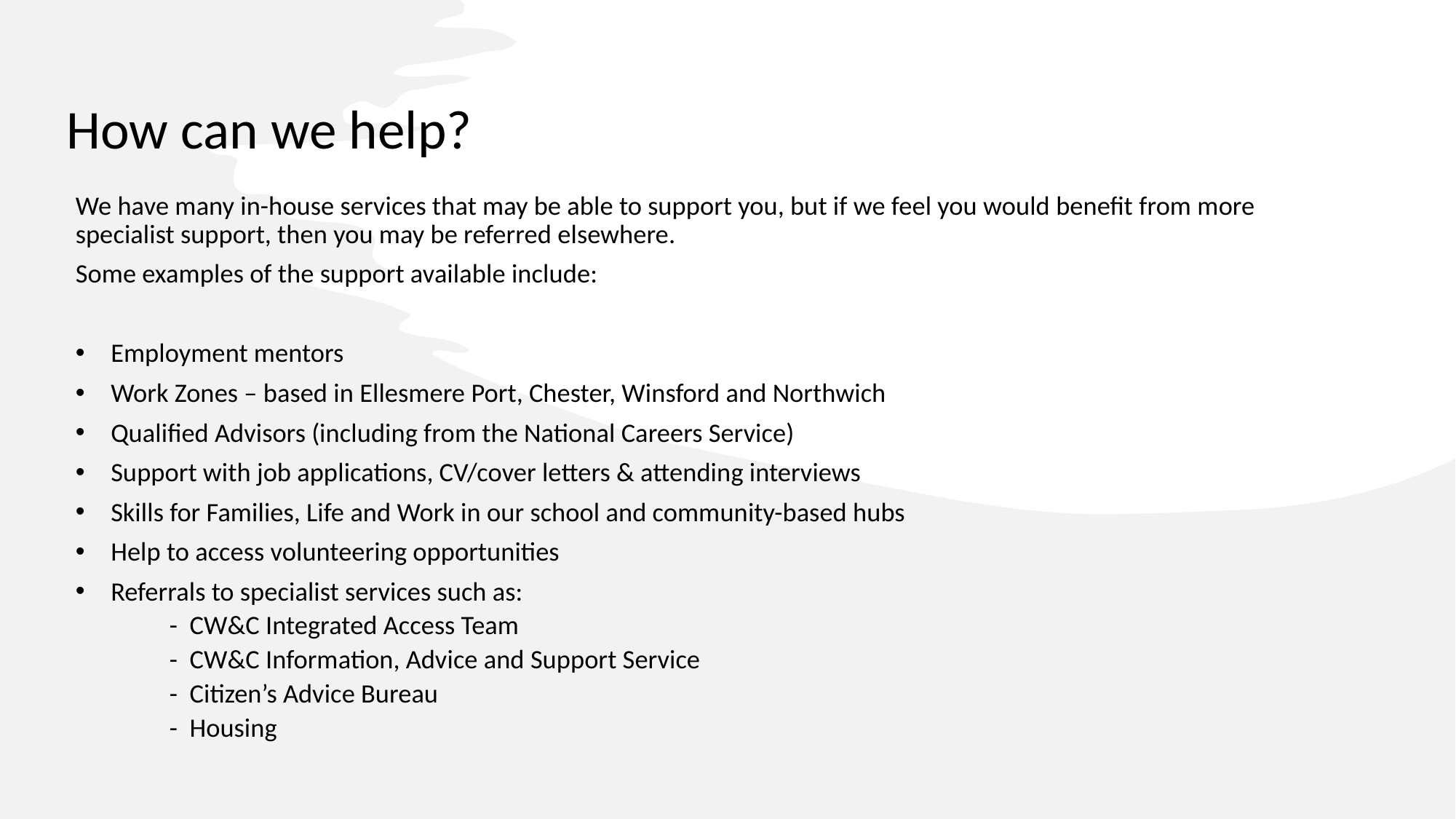

# How can we help?
We have many in-house services that may be able to support you, but if we feel you would benefit from more specialist support, then you may be referred elsewhere.
Some examples of the support available include:

Employment mentors
Work Zones – based in Ellesmere Port, Chester, Winsford and Northwich
Qualified Advisors (including from the National Careers Service)
Support with job applications, CV/cover letters & attending interviews
Skills for Families, Life and Work in our school and community-based hubs
Help to access volunteering opportunities
Referrals to specialist services such as:
-  CW&C Integrated Access Team
-  CW&C Information, Advice and Support Service
-  Citizen’s Advice Bureau
-  Housing